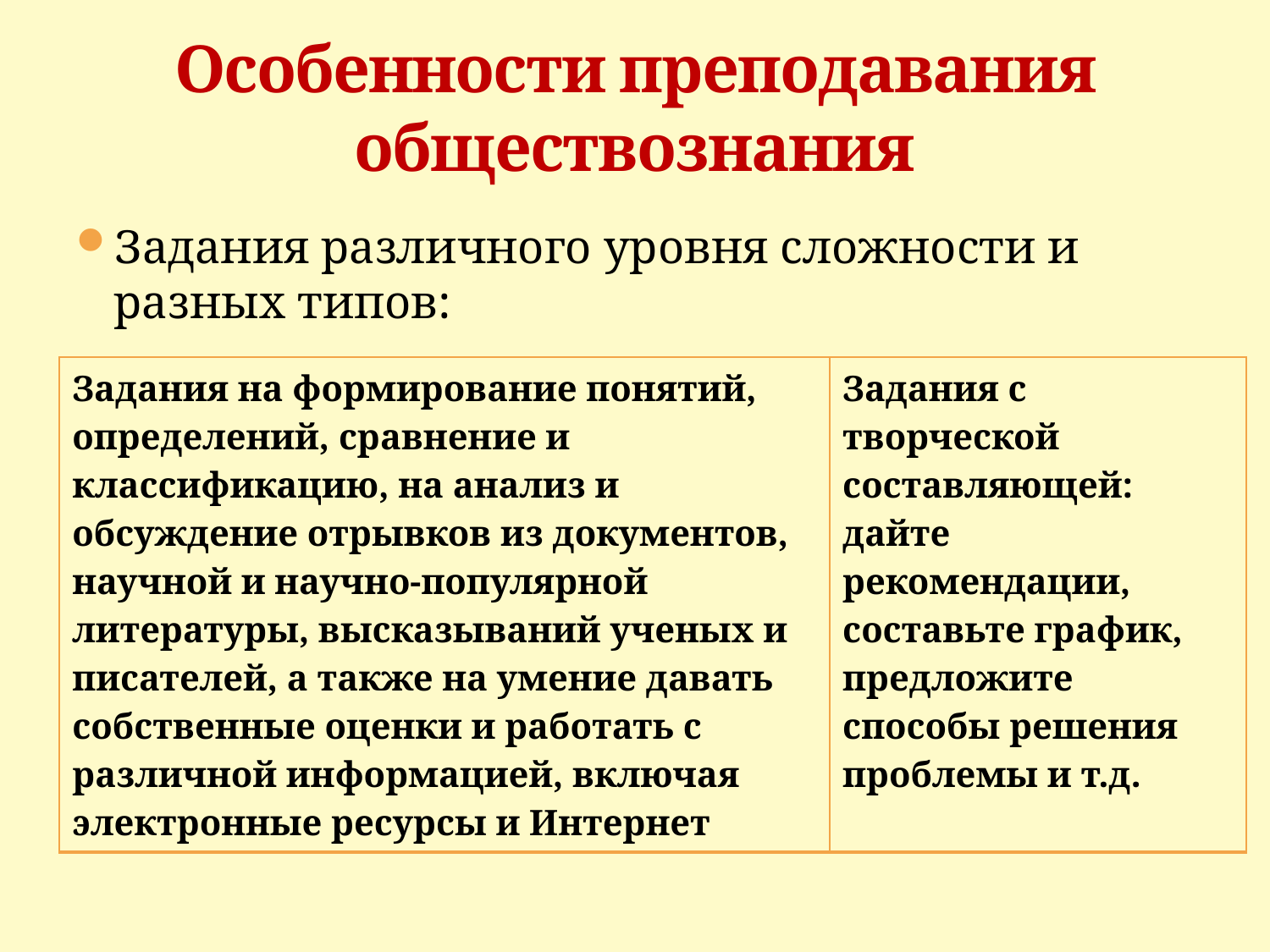

# Особенности преподавания обществознания
Задания различного уровня сложности и разных типов:

| Задания на формирование понятий, определений, сравнение и классификацию, на анализ и обсуждение отрывков из документов, научной и научно-популярной литературы, высказываний ученых и писателей, а также на умение давать собственные оценки и работать с различной информацией, включая электронные ресурсы и Интернет | Задания с творческой составляющей: дайте рекомендации, составьте график, предложите способы решения проблемы и т.д. |
| --- | --- |